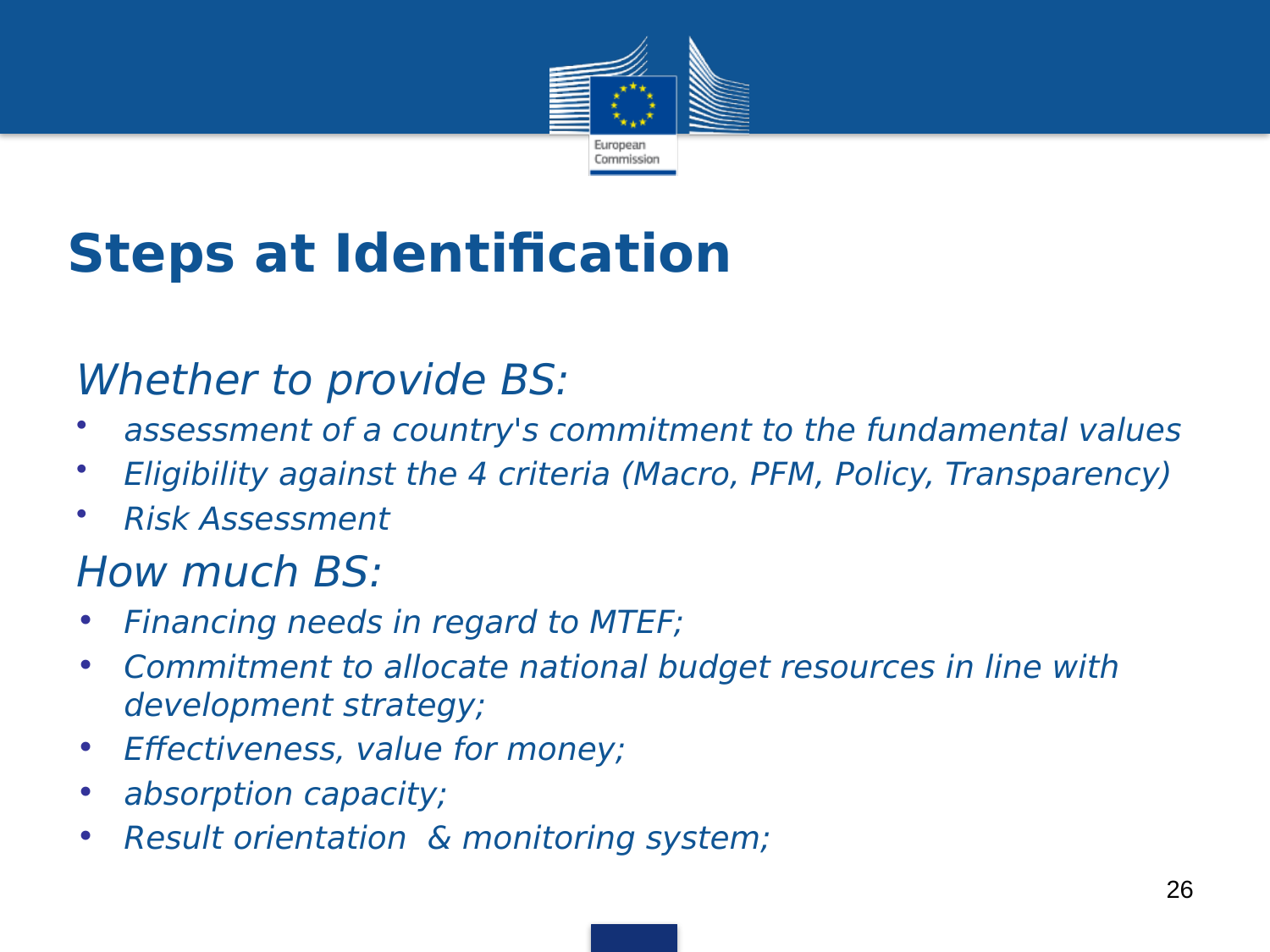

# Steps at Identification
Whether to provide BS:
assessment of a country's commitment to the fundamental values
Eligibility against the 4 criteria (Macro, PFM, Policy, Transparency)
Risk Assessment
How much BS:
Financing needs in regard to MTEF;
Commitment to allocate national budget resources in line with development strategy;
Effectiveness, value for money;
absorption capacity;
Result orientation  & monitoring system;
26